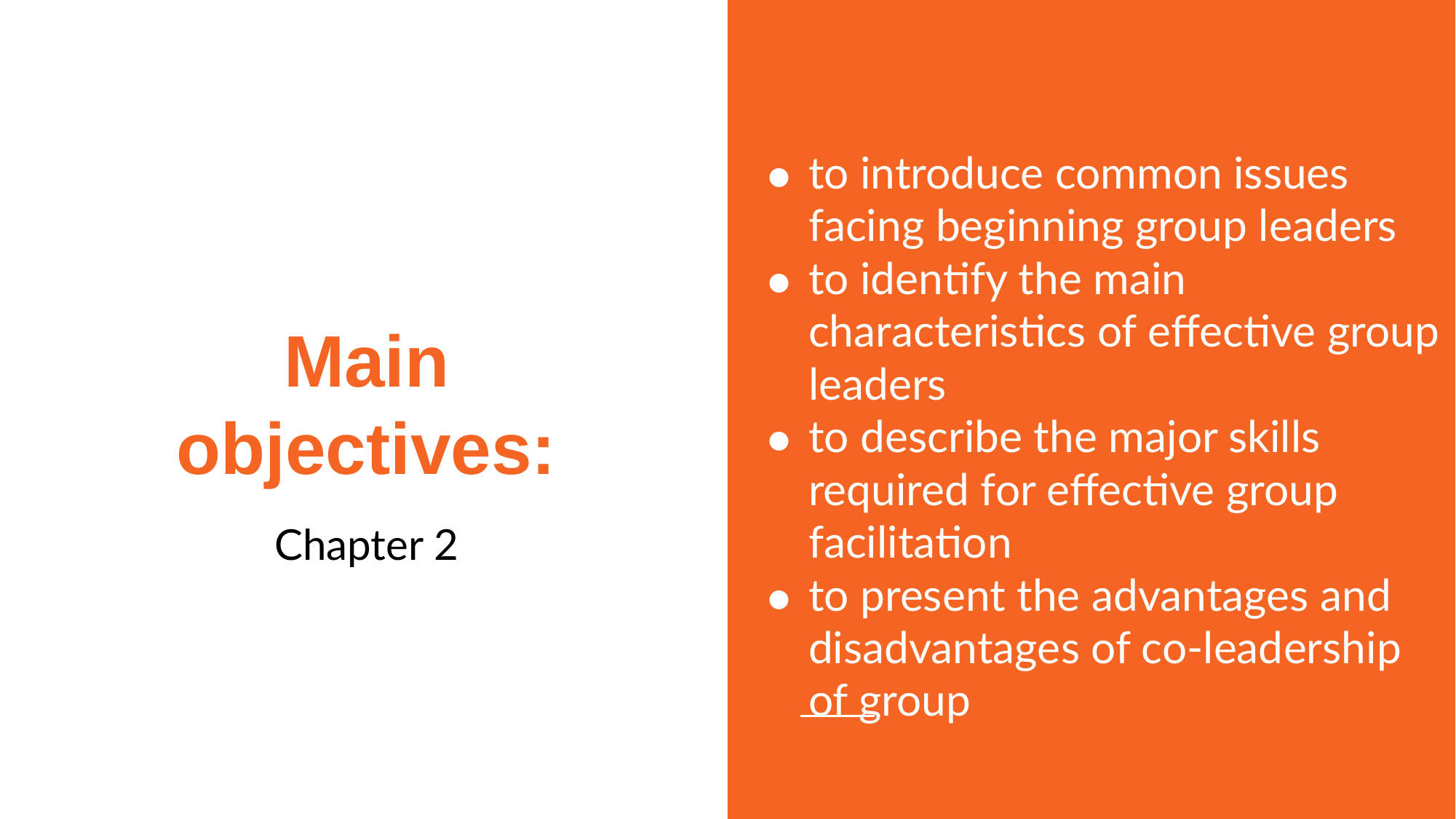

to introduce common issues facing beginning group leaders
to identify the main characteristics of effective group leaders
to describe the major skills required for effective group facilitation
to present the advantages and disadvantages of co-leadership of group
# Main objectives:
Chapter 2